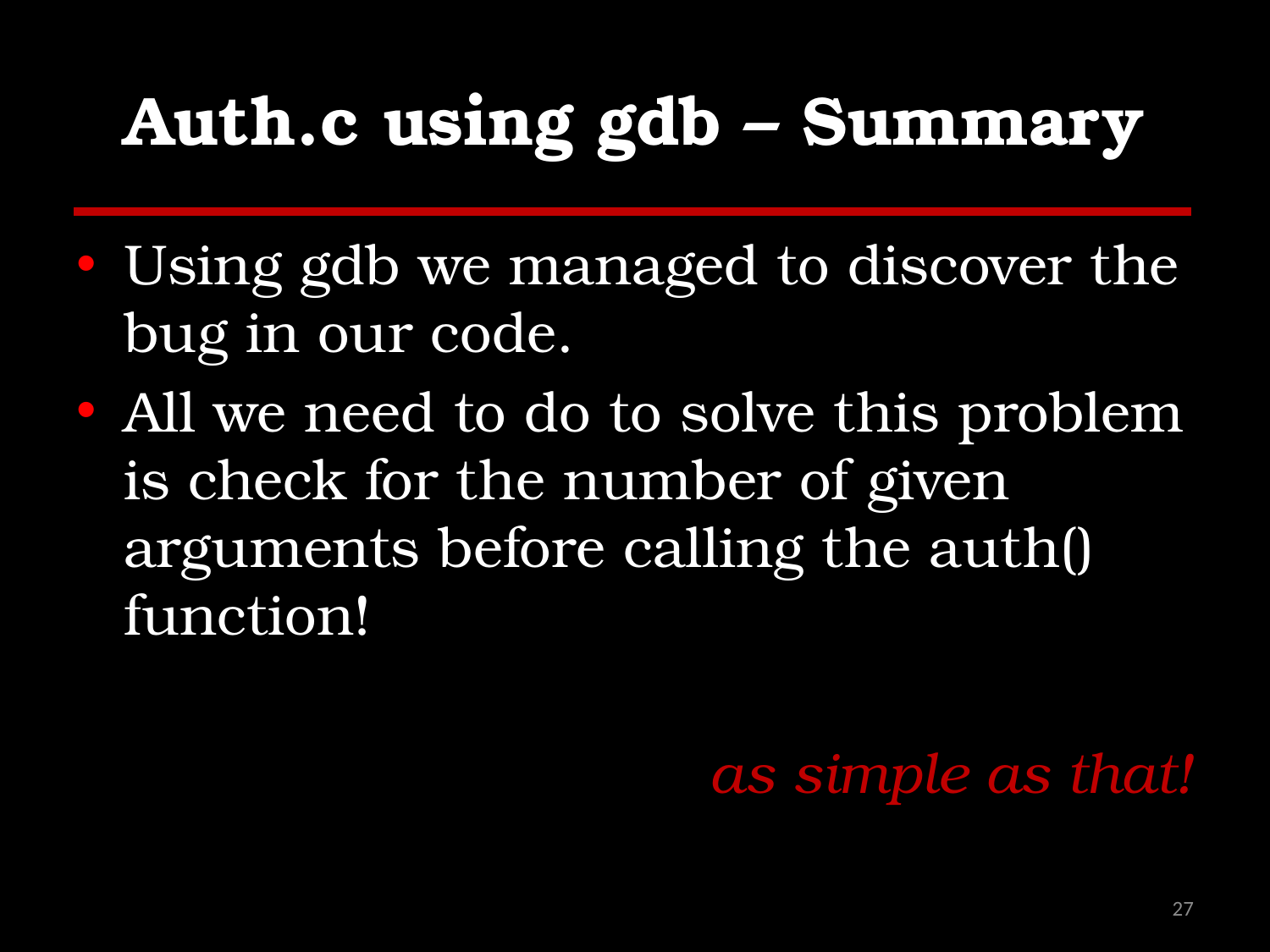

# Auth.c using gdb – Summary
Using gdb we managed to discover the bug in our code.
All we need to do to solve this problem is check for the number of given arguments before calling the auth() function!

as simple as that!
27